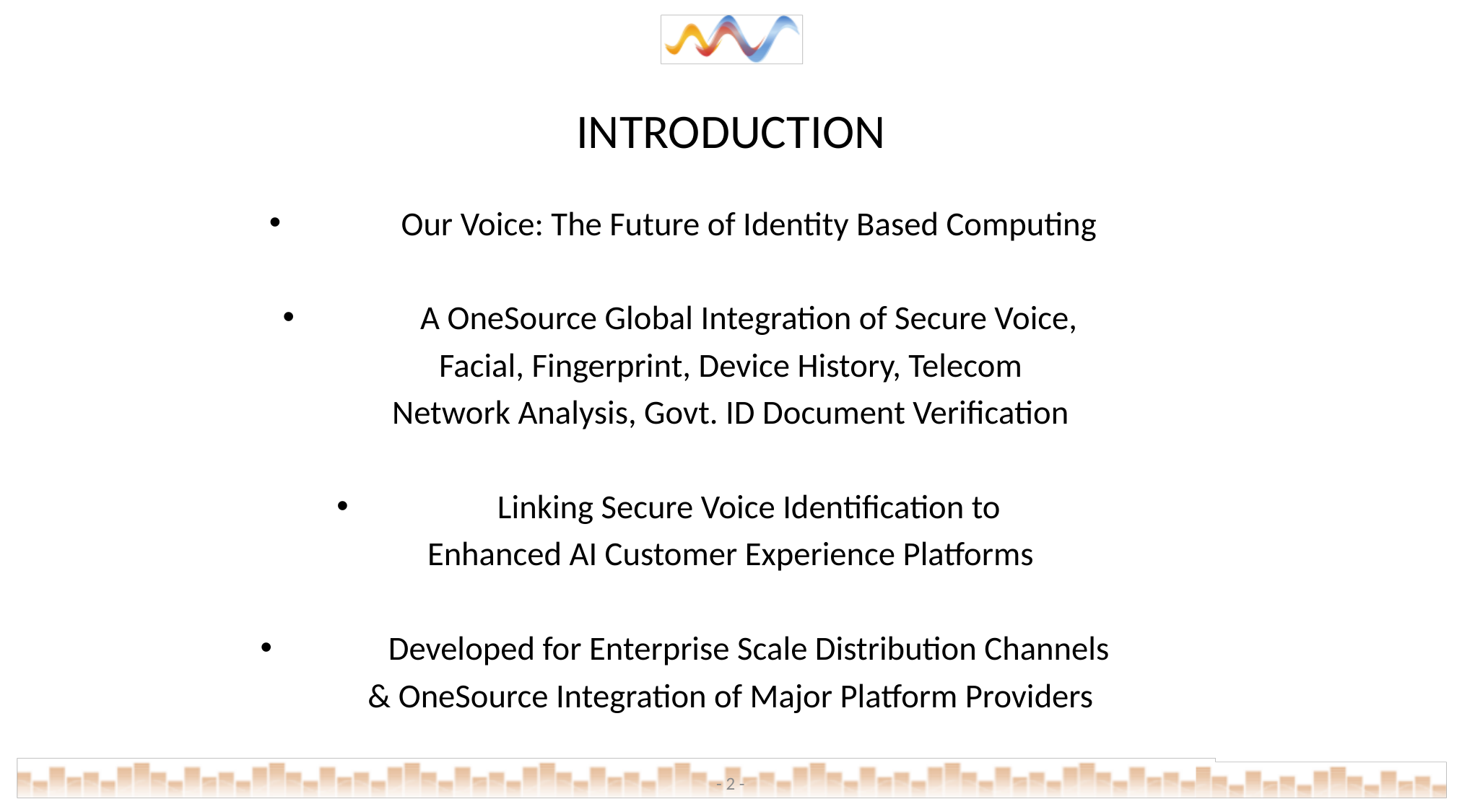

# INTRODUCTION

Our Voice: The Future of Identity Based Computing

A OneSource Global Integration of Secure Voice,
Facial, Fingerprint, Device History, Telecom
Network Analysis, Govt. ID Document Verification

Linking Secure Voice Identification to
Enhanced AI Customer Experience Platforms

Developed for Enterprise Scale Distribution Channels
& OneSource Integration of Major Platform Providers

- 2 -